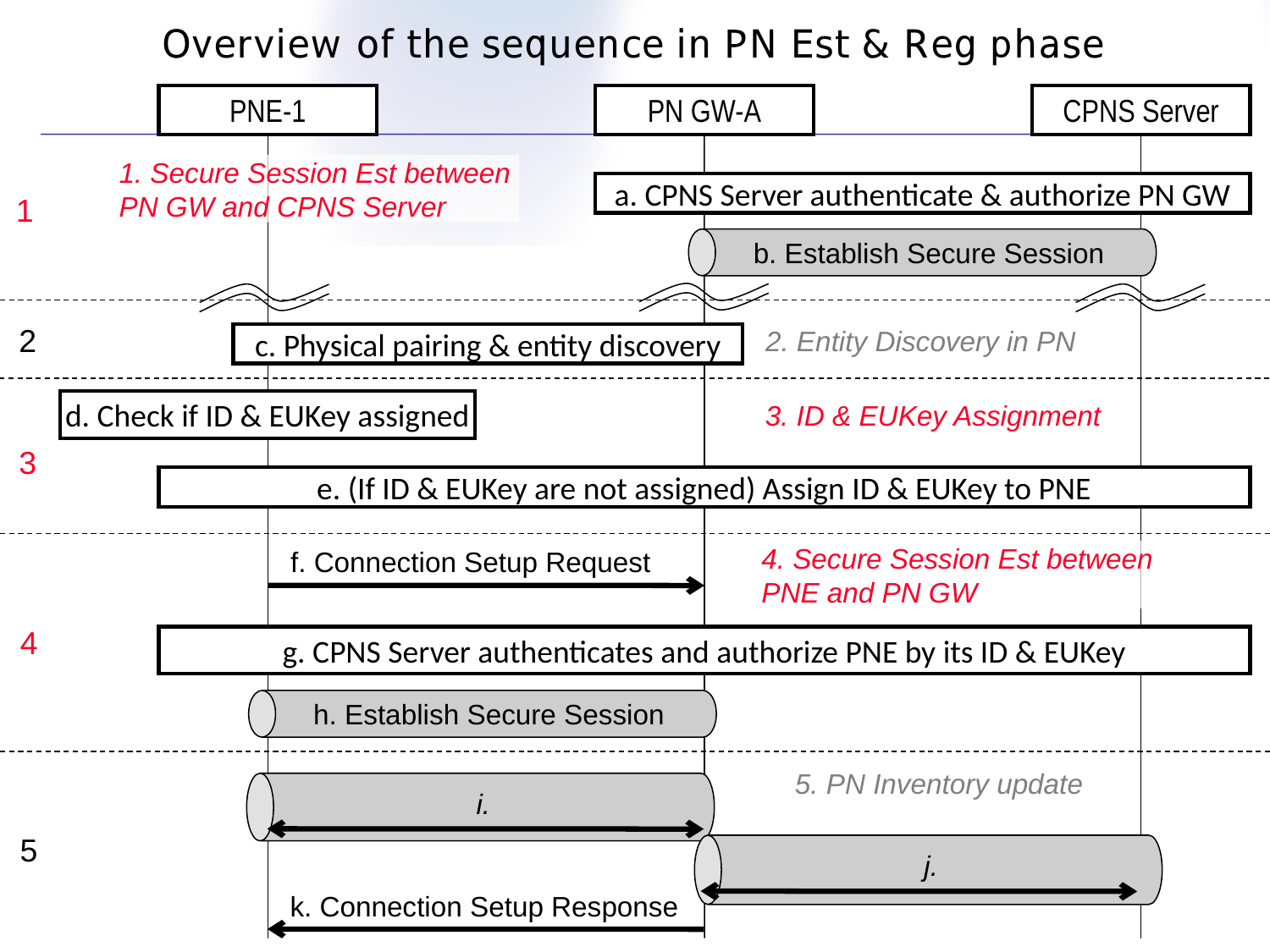

Overview of the sequence in PN Est & Reg phase
b. Establish Secure Session
PNE-1
PN GW-A
CPNS Server
1. Secure Session Est between
PN GW and CPNS Server
a. CPNS Server authenticate & authorize PN GW
1

2
2. Entity Discovery in PN
c. Physical pairing & entity discovery
d. Check if ID & EUKey assigned
3. ID & EUKey Assignment
3
e. (If ID & EUKey are not assigned) Assign ID & EUKey to PNE
h. Establish Secure Session
f. Connection Setup Request
4. Secure Session Est between PNE and PN GW
i.
4
g. CPNS Server authenticates and authorize PNE by its ID & EUKey
j.
5. PN Inventory update
5
k. Connection Setup Response